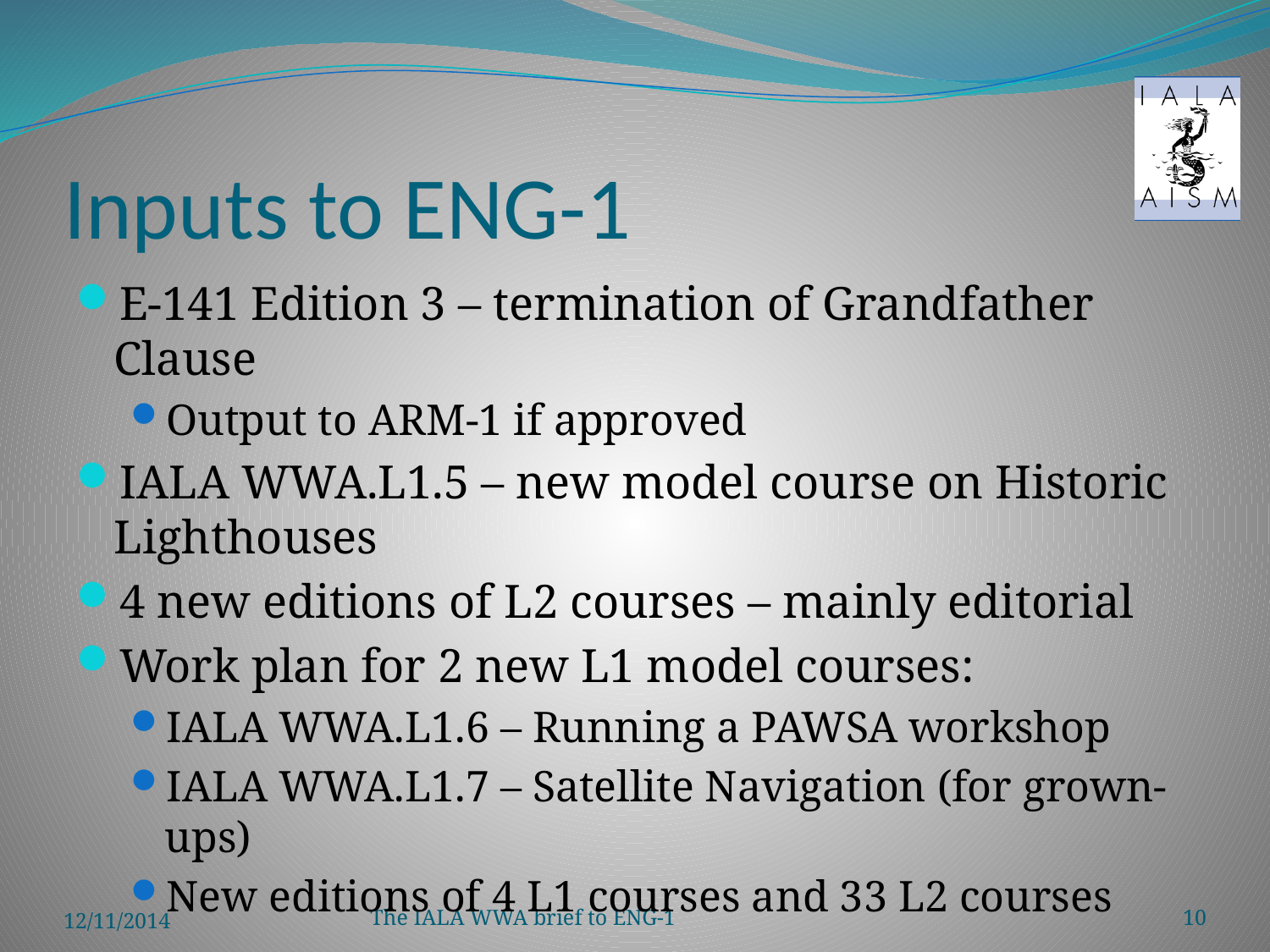

# Inputs to ENG-1
E-141 Edition 3 – termination of Grandfather Clause
Output to ARM-1 if approved
IALA WWA.L1.5 – new model course on Historic Lighthouses
4 new editions of L2 courses – mainly editorial
Work plan for 2 new L1 model courses:
IALA WWA.L1.6 – Running a PAWSA workshop
IALA WWA.L1.7 – Satellite Navigation (for grown-ups)
New editions of 4 L1 courses and 33 L2 courses
12/11/2014
The IALA WWA brief to ENG-1
10